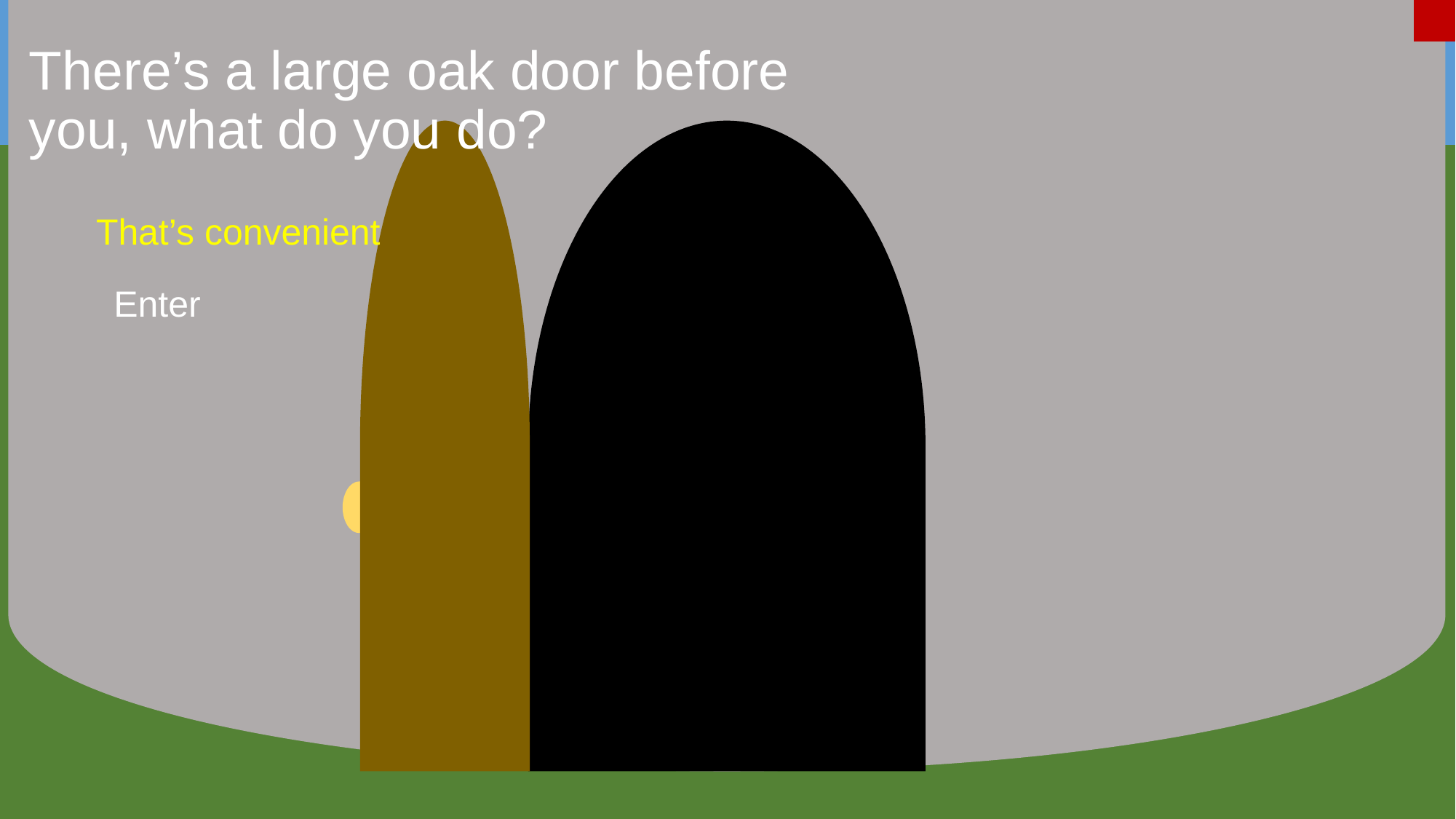

# There’s a large oak door before you, what do you do?

That’s convenient

Enter